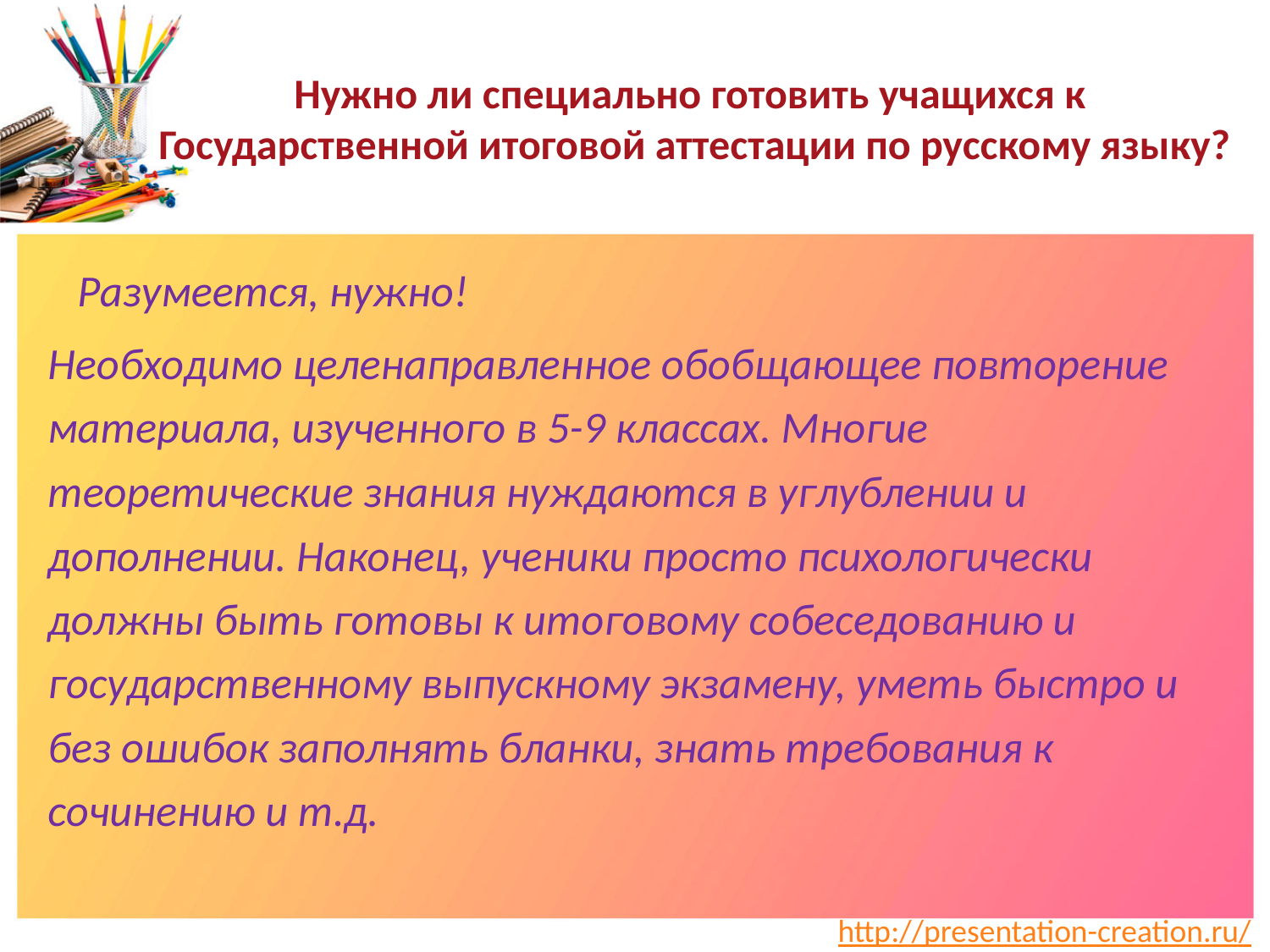

# Нужно ли специально готовить учащихся к Государственной итоговой аттестации по русскому языку?
   Разумеется, нужно!
Необходимо целенаправленное обобщающее повторение материала, изученного в 5-9 классах. Многие теоретические знания нуждаются в углублении и дополнении. Наконец, ученики просто психологически должны быть готовы к итоговому собеседованию и государственному выпускному экзамену, уметь быстро и без ошибок заполнять бланки, знать требования к сочинению и т.д.